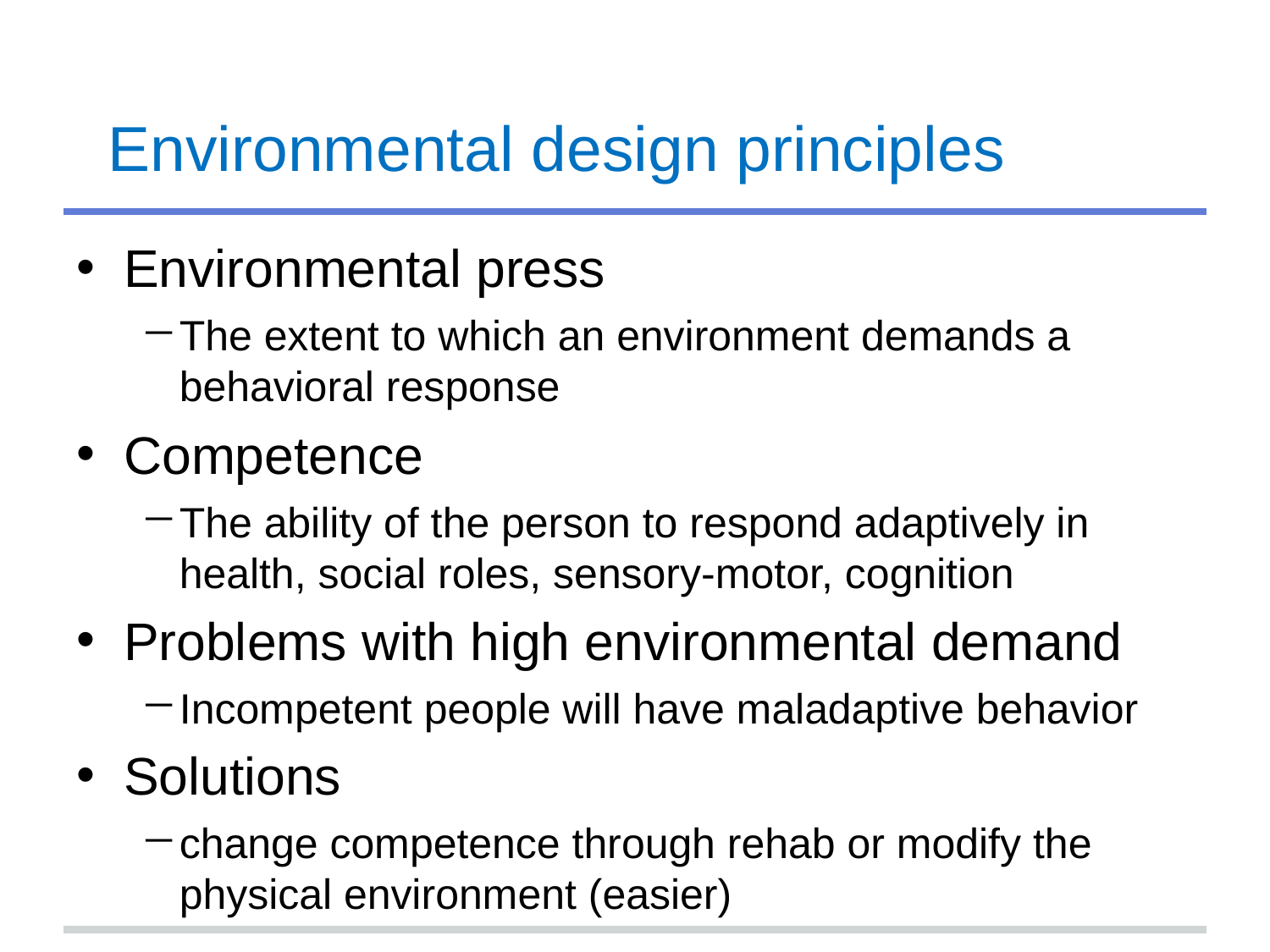

# Environmental design principles
Environmental press
The extent to which an environment demands a behavioral response
Competence
The ability of the person to respond adaptively in health, social roles, sensory-motor, cognition
Problems with high environmental demand
Incompetent people will have maladaptive behavior
Solutions
change competence through rehab or modify the physical environment (easier)